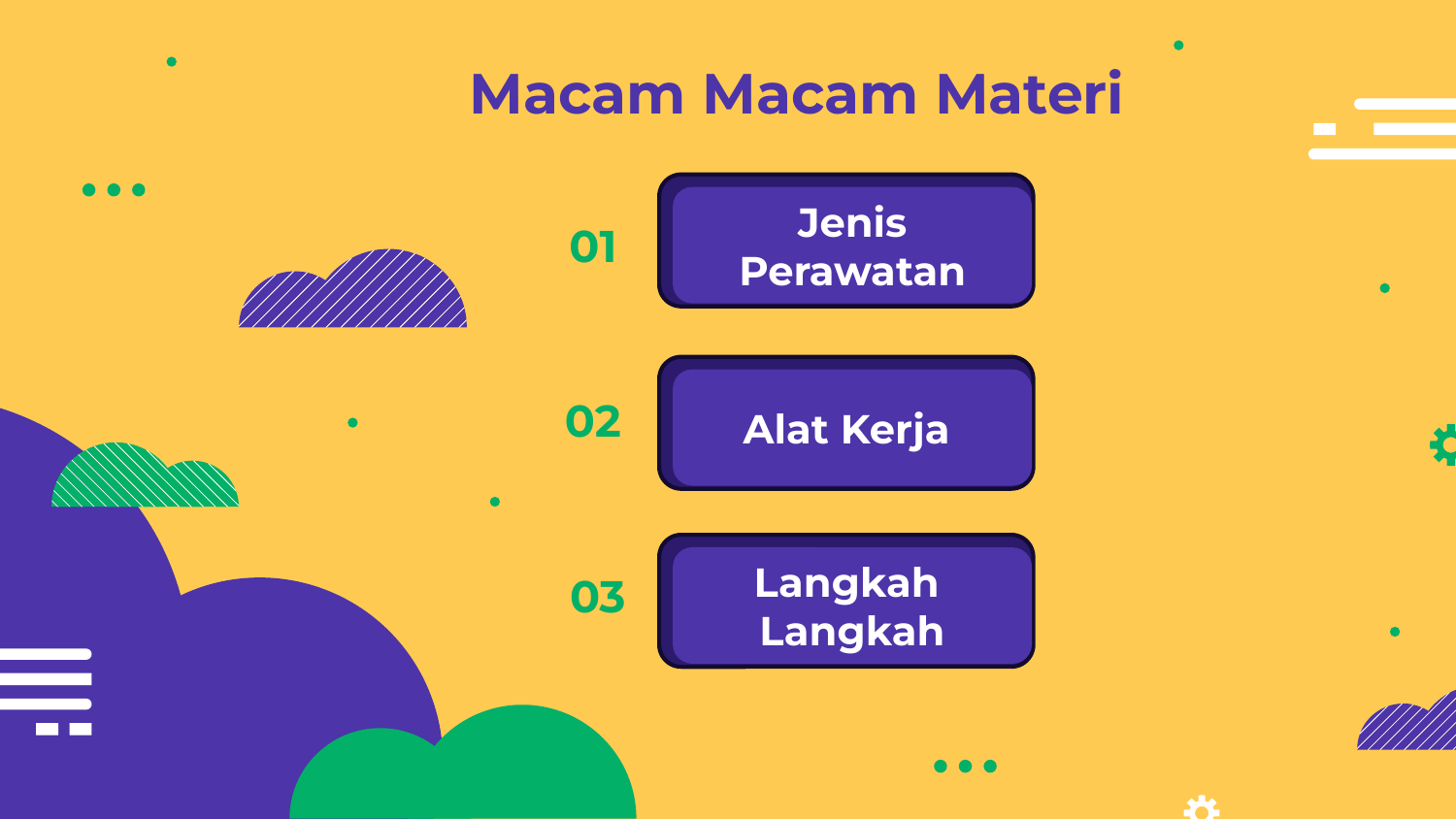

Macam Macam Materi

Jenis Perawatan
# 01

Alat Kerja
02

Langkah  Langkah
03